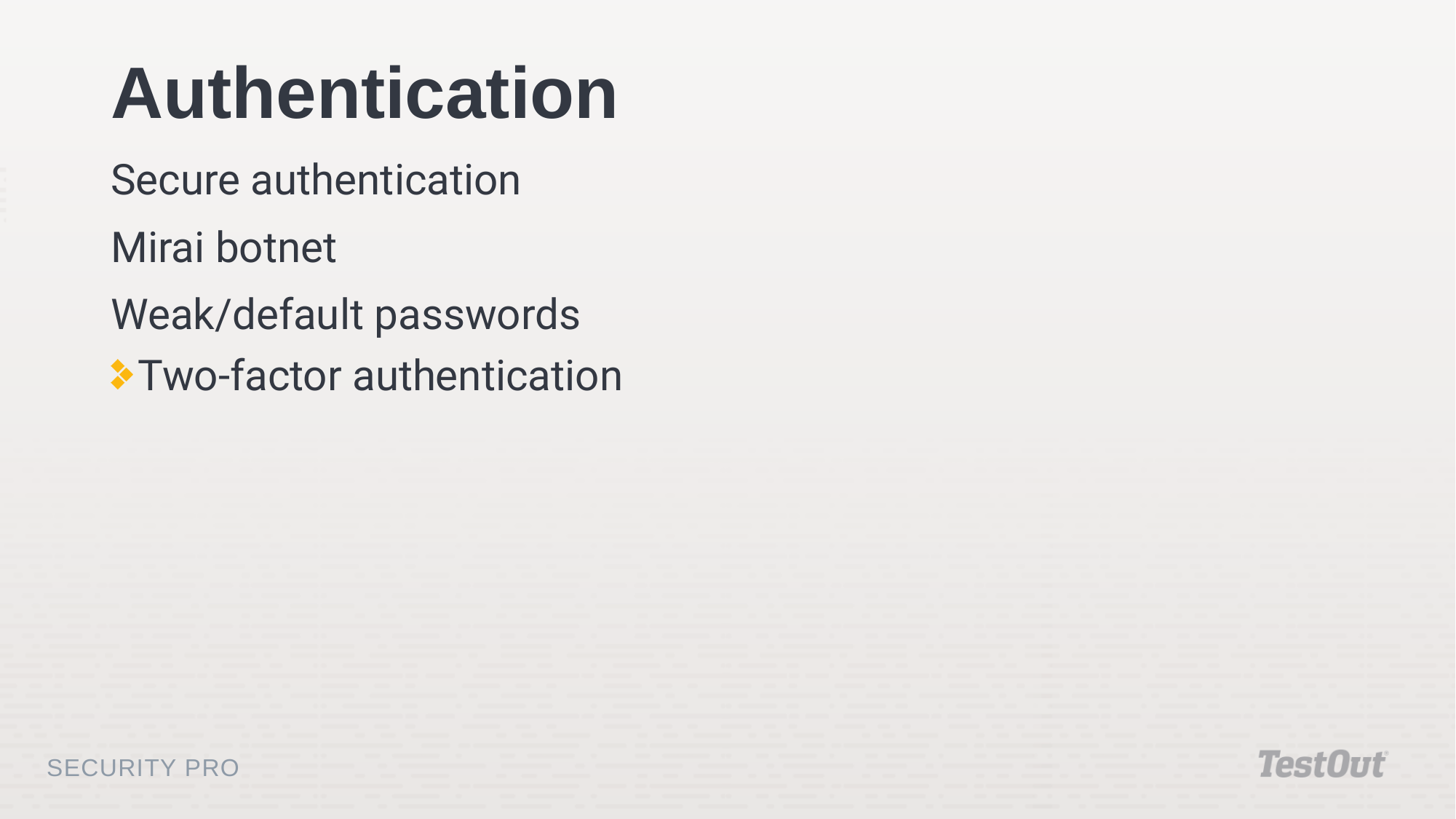

# Authentication
Secure authentication
Mirai botnet
Weak/default passwords
Two-factor authentication
Security Pro